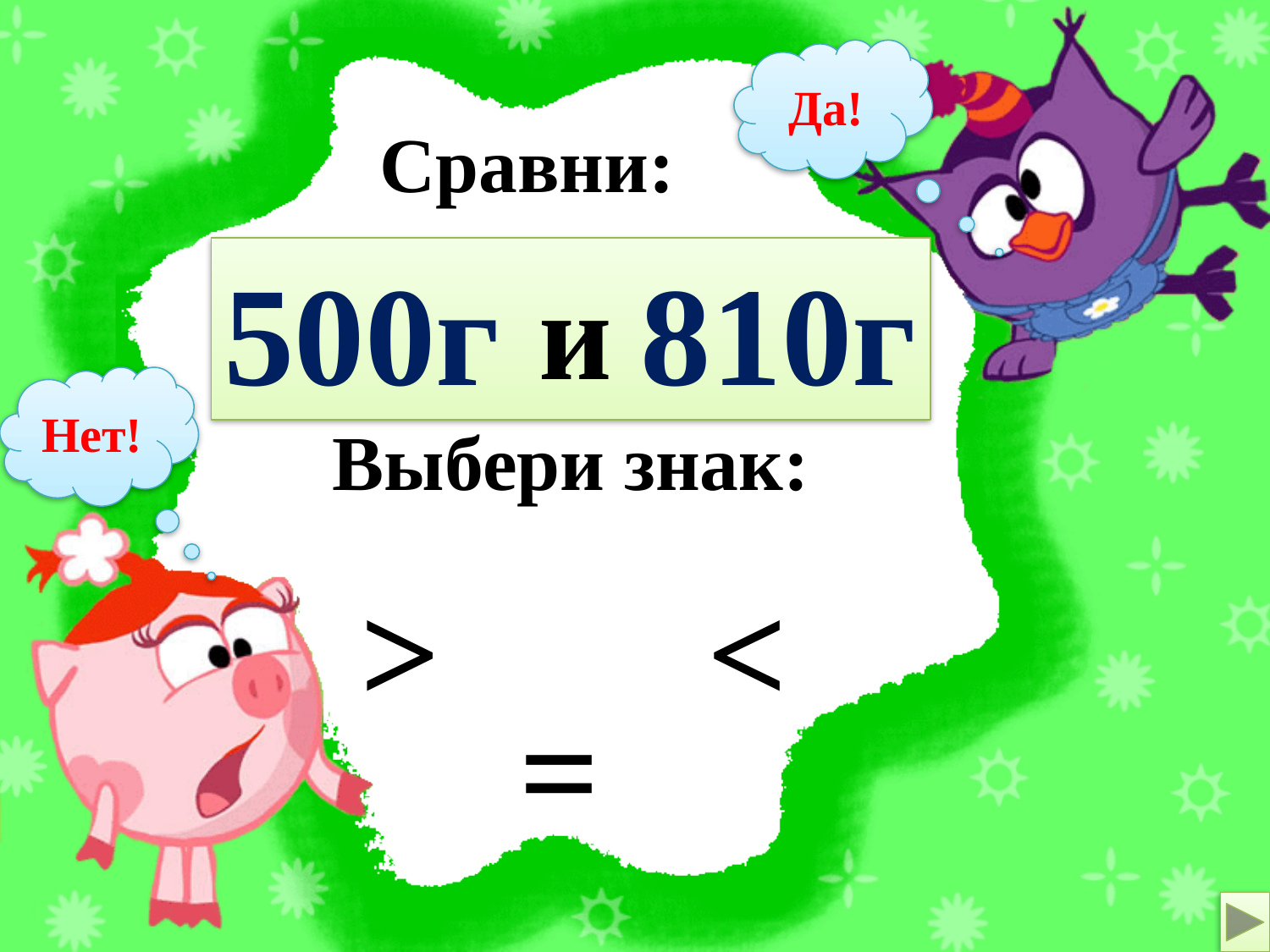

Да!
Сравни:
500г    810г
и
Нет!
Выбери знак:
>
<
=